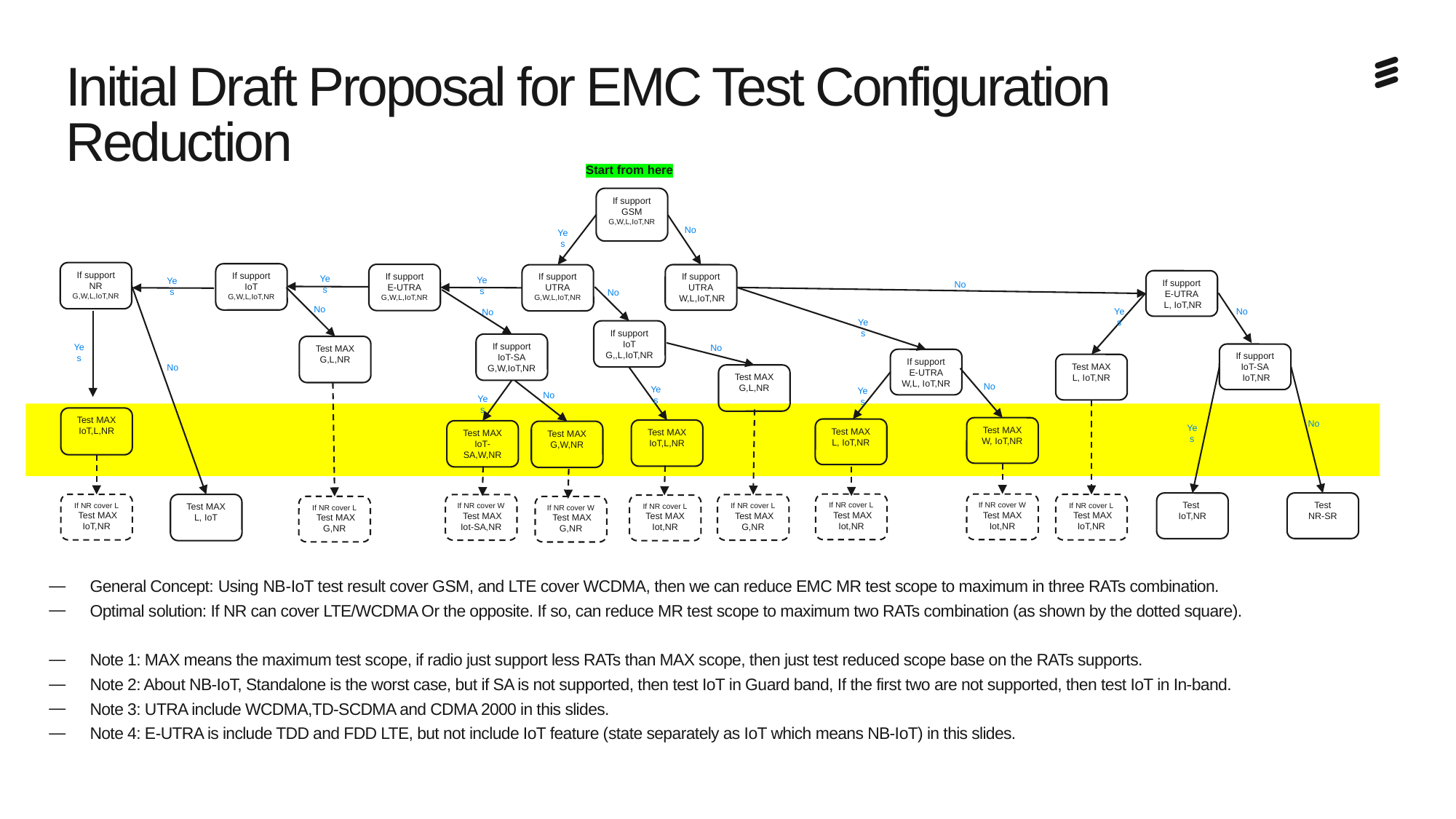

# Initial Draft Proposal for EMC Test Configuration Reduction
Start from here
If support
GSM
G,W,L,IoT,NR
No
Yes
If support
NR
G,W,L,IoT,NR
If support
IoT
G,W,L,IoT,NR
If support
E-UTRA
G,W,L,IoT,NR
If support
UTRA
G,W,L,IoT,NR
If support
UTRA
 W,L,IoT,NR
Yes
Yes
Yes
If support
E-UTRA
 L, IoT,NR
No
No
No
Yes
No
No
Yes
If support
IoT
G,,L,IoT,NR
If support
IoT-SA
G,W,IoT,NR
Yes
Test MAX
G,L,NR
No
If support
IoT-SA
 IoT,NR
If support
E-UTRA
W,L, IoT,NR
Test MAX
L, IoT,NR
No
Test MAX
G,L,NR
No
Yes
Yes
No
Yes

Test MAX
IoT,L,NR
No
Yes
Test MAX
W, IoT,NR
Test MAX
L, IoT,NR
Test MAX
IoT,L,NR
Test MAX
IoT-SA,W,NR
Test MAX
G,W,NR
Test
NR-SR
Test
IoT,NR
If NR cover W
Test MAX
Iot,NR
If NR cover L
 Test MAX
Iot,NR
If NR cover L
 Test MAX
IoT,NR
Test MAX
L, IoT
If NR cover L
 Test MAX
IoT,NR
If NR cover W
 Test MAX
Iot-SA,NR
If NR cover L
 Test MAX G,NR
If NR cover L
Test MAX
Iot,NR
If NR cover L
 Test MAX
G,NR
If NR cover W
 Test MAX
G,NR
General Concept: Using NB-IoT test result cover GSM, and LTE cover WCDMA, then we can reduce EMC MR test scope to maximum in three RATs combination.
Optimal solution: If NR can cover LTE/WCDMA Or the opposite. If so, can reduce MR test scope to maximum two RATs combination (as shown by the dotted square).

Note 1: MAX means the maximum test scope, if radio just support less RATs than MAX scope, then just test reduced scope base on the RATs supports.
Note 2: About NB-IoT, Standalone is the worst case, but if SA is not supported, then test IoT in Guard band, If the first two are not supported, then test IoT in In-band.
Note 3: UTRA include WCDMA,TD-SCDMA and CDMA 2000 in this slides.
Note 4: E-UTRA is include TDD and FDD LTE, but not include IoT feature (state separately as IoT which means NB-IoT) in this slides.